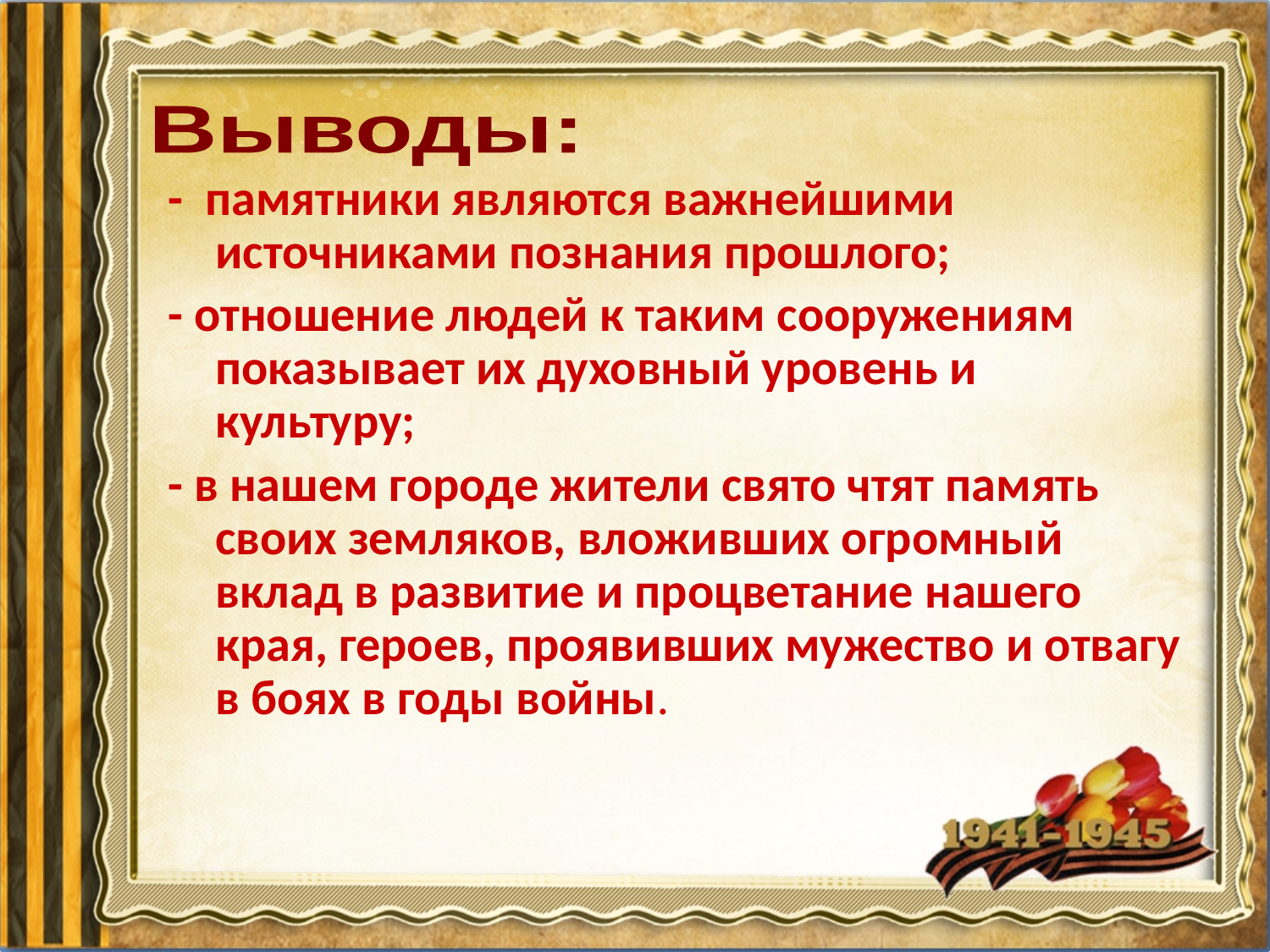

Выводы:
-  памятники являются важнейшими источниками познания прошлого;
- отношение людей к таким сооружениям показывает их духовный уровень и культуру;
- в нашем городе жители свято чтят память своих земляков, вложивших огромный вклад в развитие и процветание нашего края, героев, проявивших мужество и отвагу в боях в годы войны.